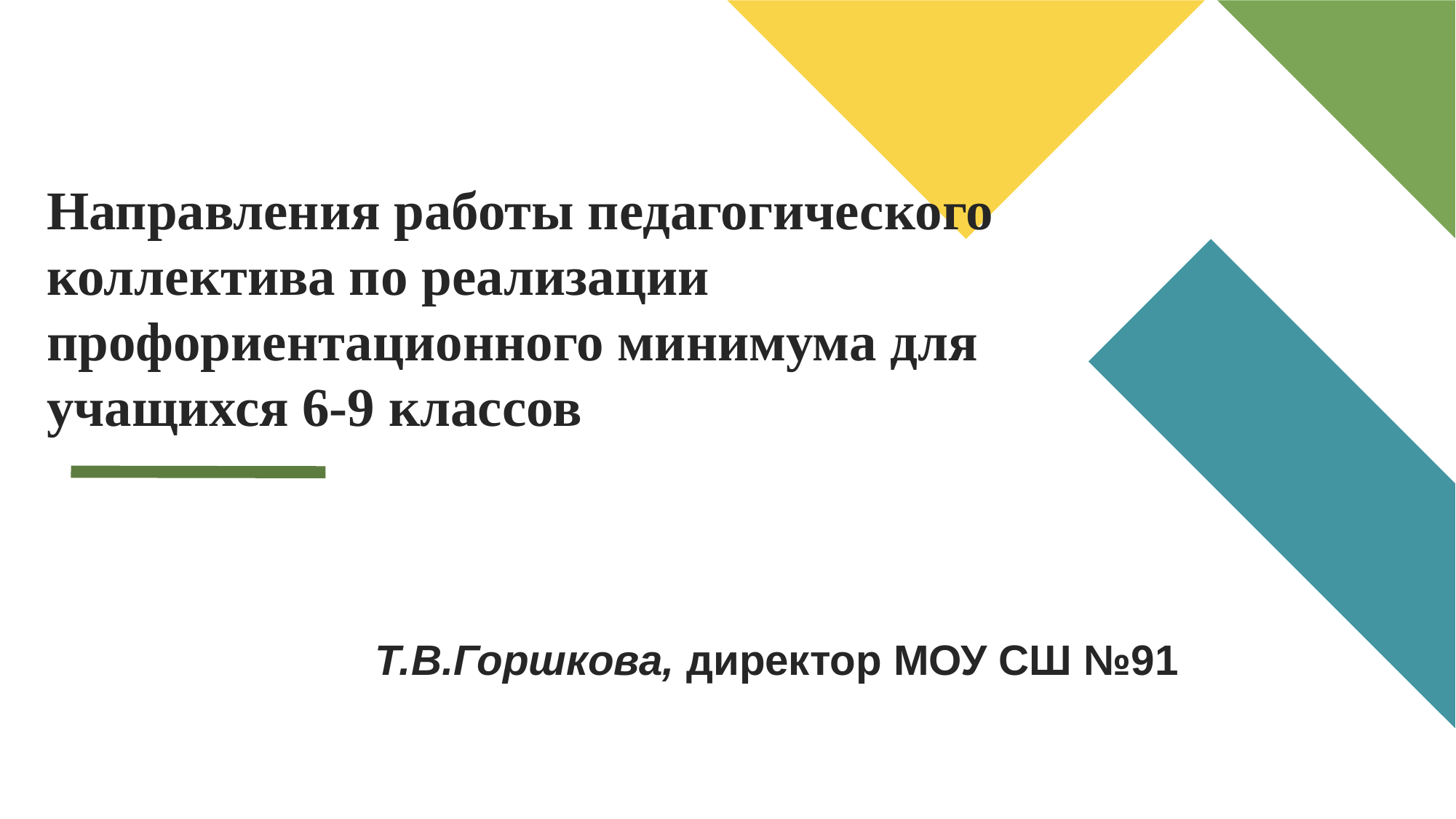

Направления работы педагогического коллектива по реализации профориентационного минимума для учащихся 6-9 классов
Т.В.Горшкова, директор МОУ СШ №91